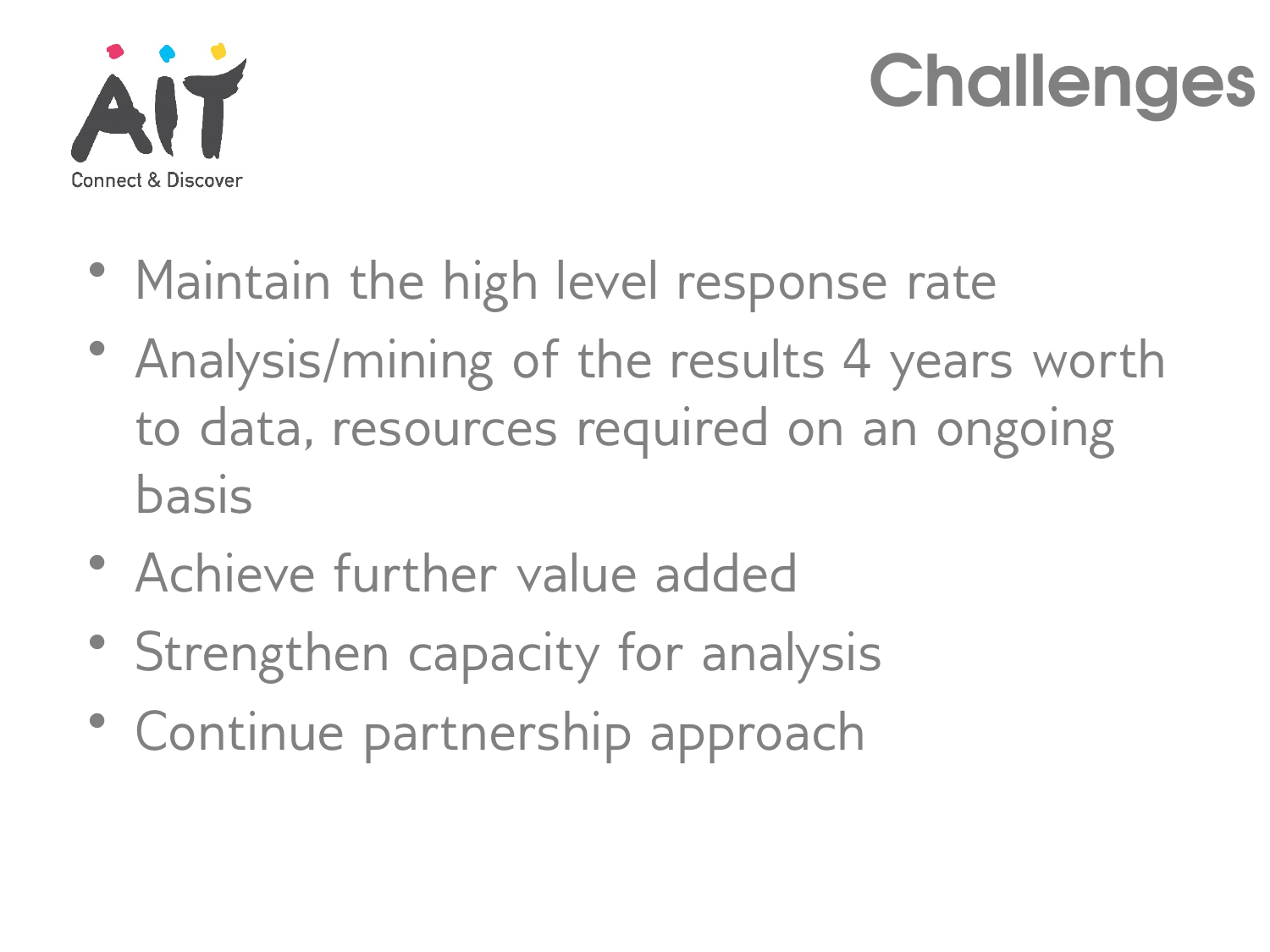

# Challenges
Maintain the high level response rate
Analysis/mining of the results 4 years worth to data, resources required on an ongoing basis
Achieve further value added
Strengthen capacity for analysis
Continue partnership approach